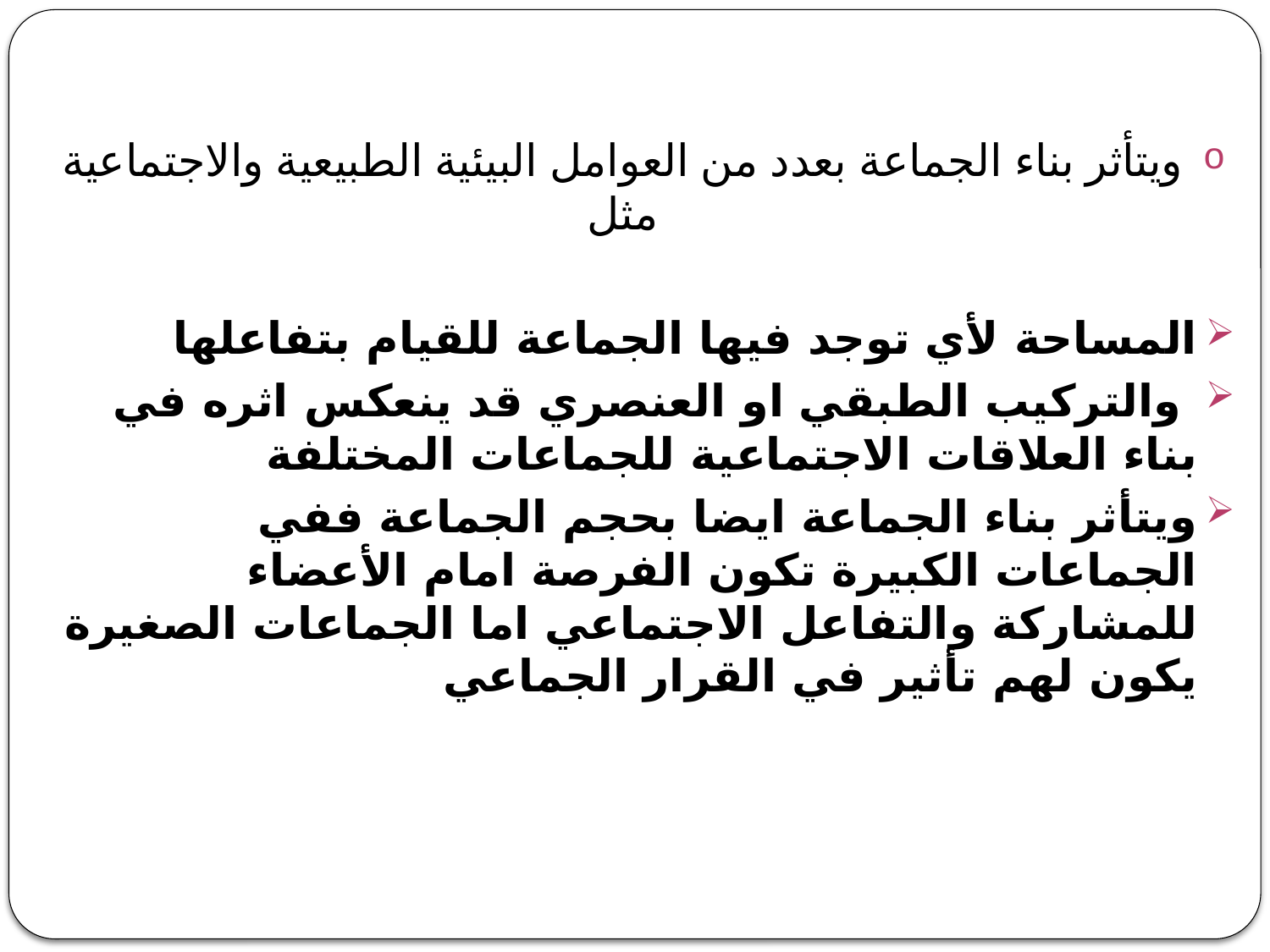

ويتأثر بناء الجماعة بعدد من العوامل البيئية الطبيعية والاجتماعية مثل

المساحة لأي توجد فيها الجماعة للقيام بتفاعلها
 والتركيب الطبقي او العنصري قد ينعكس اثره في بناء العلاقات الاجتماعية للجماعات المختلفة
ويتأثر بناء الجماعة ايضا بحجم الجماعة ففي الجماعات الكبيرة تكون الفرصة امام الأعضاء للمشاركة والتفاعل الاجتماعي اما الجماعات الصغيرة يكون لهم تأثير في القرار الجماعي